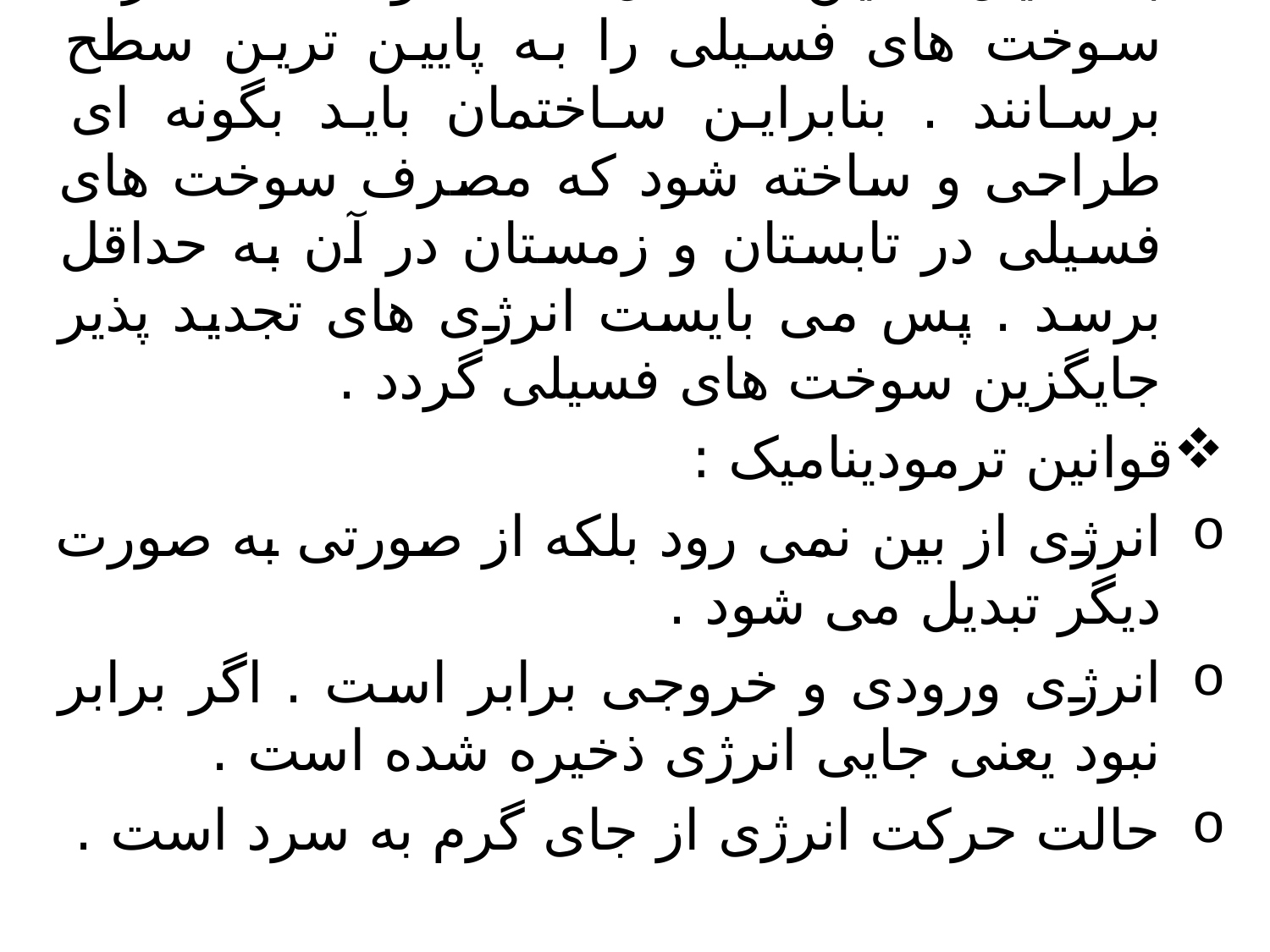

به دلیل همین مسائل همه موظفند مصرف سوخت های فسیلی را به پایین ترین سطح برسانند . بنابراین ساختمان باید بگونه ای طراحی و ساخته شود که مصرف سوخت های فسیلی در تابستان و زمستان در آن به حداقل برسد . پس می بایست انرژی های تجدید پذیر جایگزین سوخت های فسیلی گردد .
قوانین ترمودینامیک :
انرژی از بین نمی رود بلکه از صورتی به صورت دیگر تبدیل می شود .
انرژی ورودی و خروجی برابر است . اگر برابر نبود یعنی جایی انرژی ذخیره شده است .
حالت حرکت انرژی از جای گرم به سرد است .